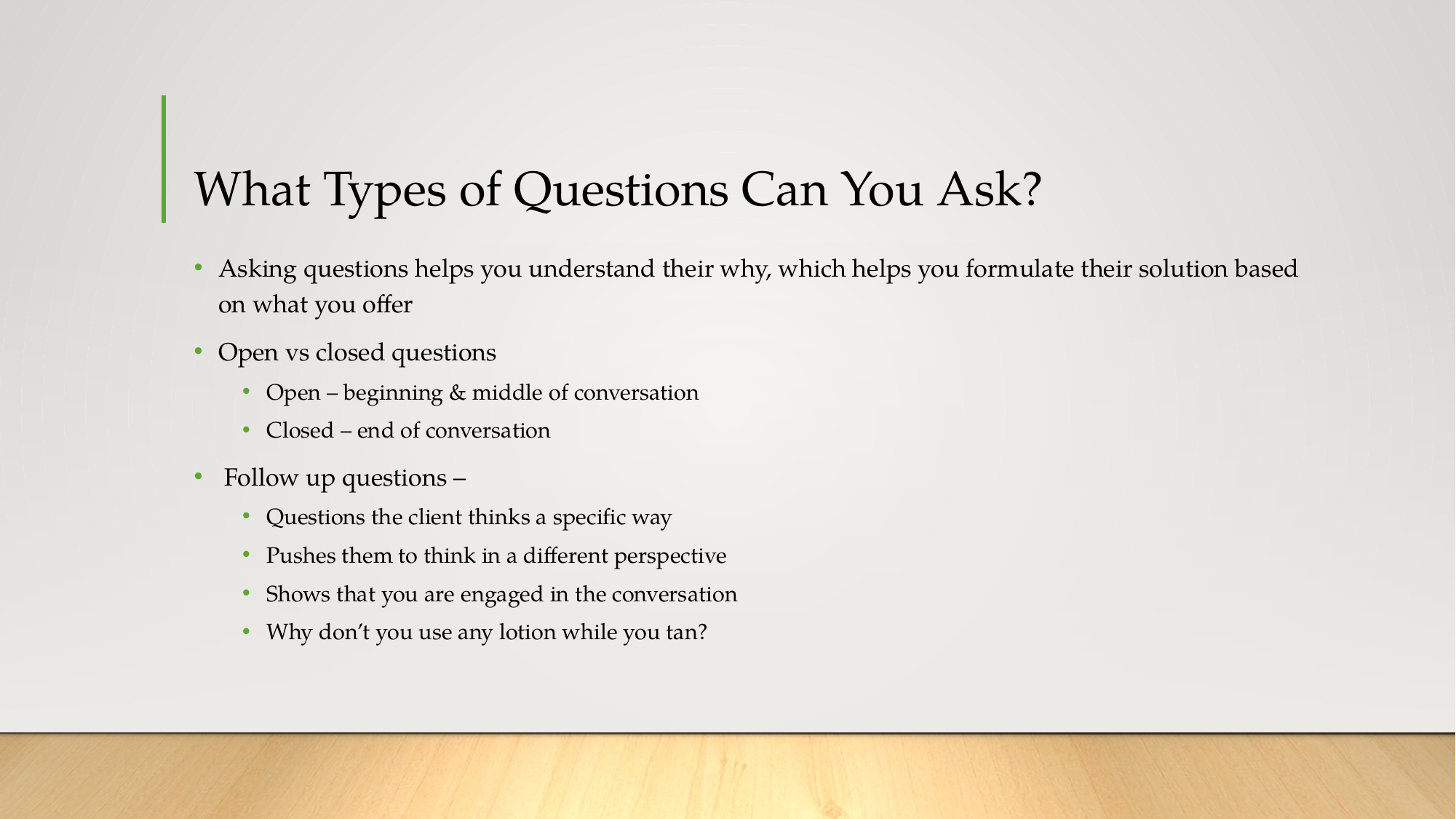

# What Types of Questions Can You Ask?
Asking questions helps you understand their why, which helps you formulate their solution based on what you offer
Open vs closed questions
Open – beginning & middle of conversation
Closed – end of conversation
 Follow up questions –
Questions the client thinks a specific way
Pushes them to think in a different perspective
Shows that you are engaged in the conversation
Why don’t you use any lotion while you tan?